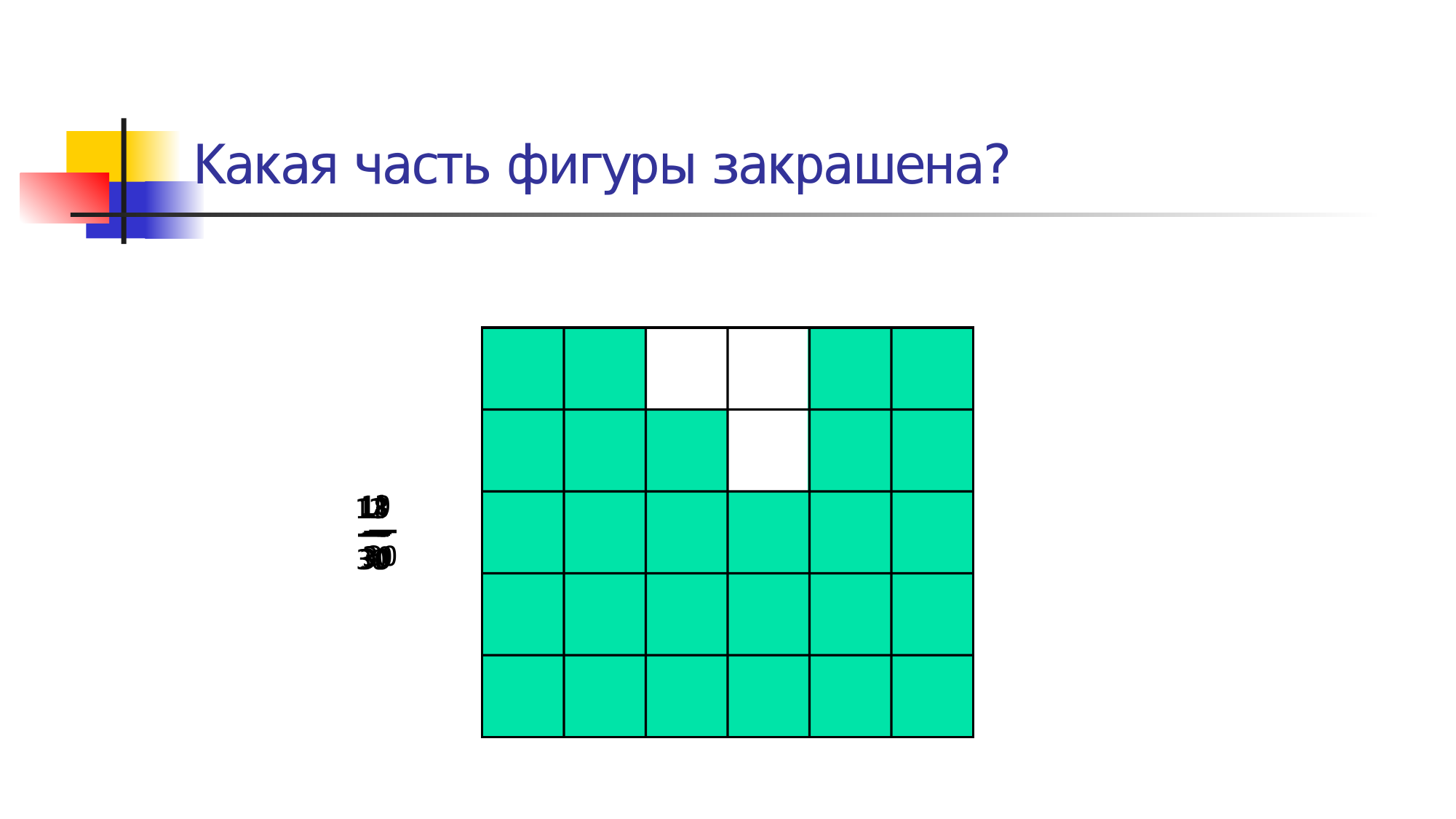

# Какая часть фигуры закрашена?

 1

30
10

30
18

30
13

30
12

30